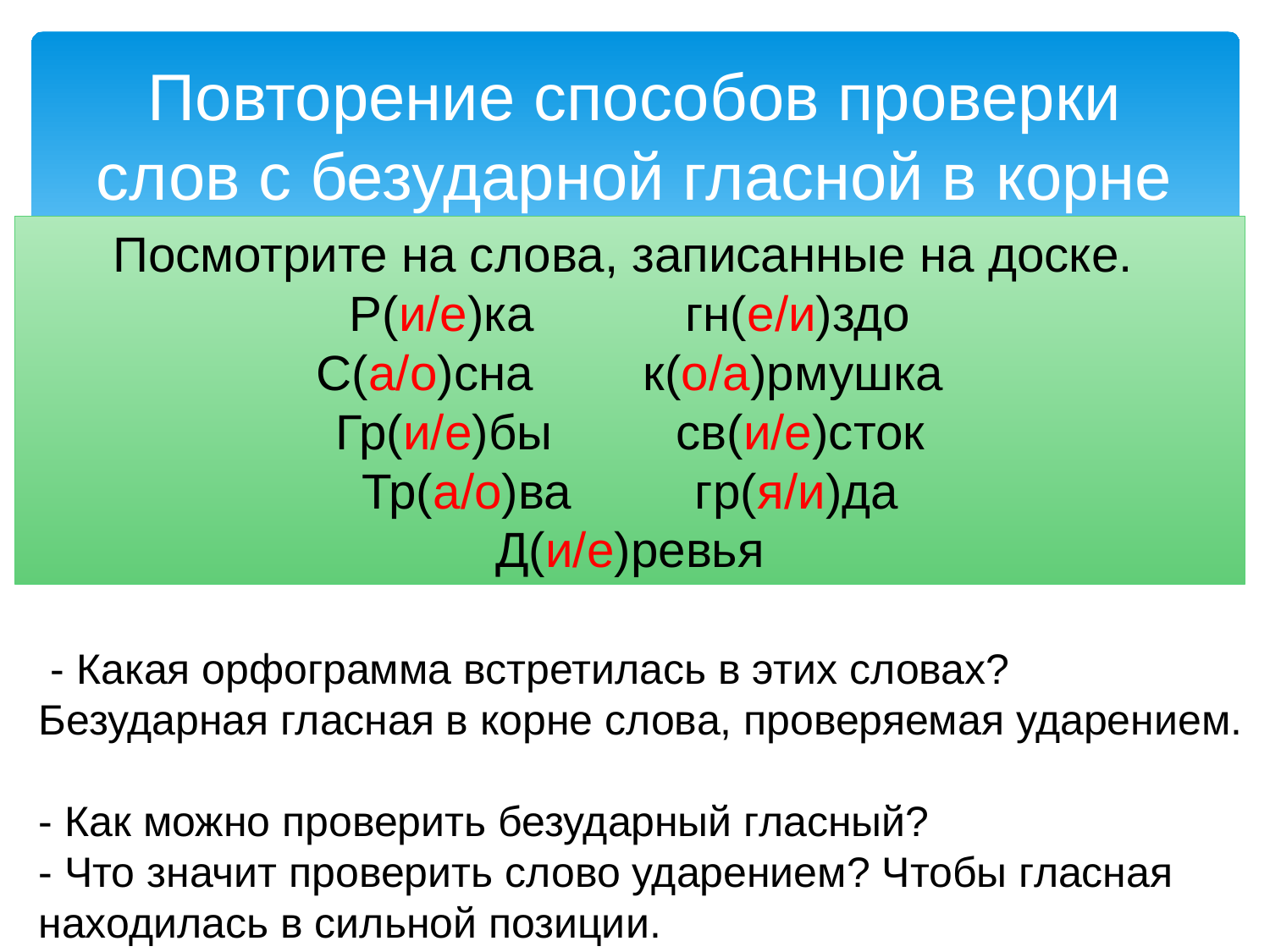

# Повторение способов проверки слов с безударной гласной в корне

Посмотрите на слова, записанные на доске.
Р(и/е)ка           гн(е/и)здо
С(а/о)сна        к(о/а)рмушка
Гр(и/е)бы         св(и/е)сток
Тр(а/о)ва         гр(я/и)да
Д(и/е)ревья
 - Какая орфограмма встретилась в этих словах? Безударная гласная в корне слова, проверяемая ударением.
- Как можно проверить безударный гласный?
- Что значит проверить слово ударением? Чтобы гласная находилась в сильной позиции.